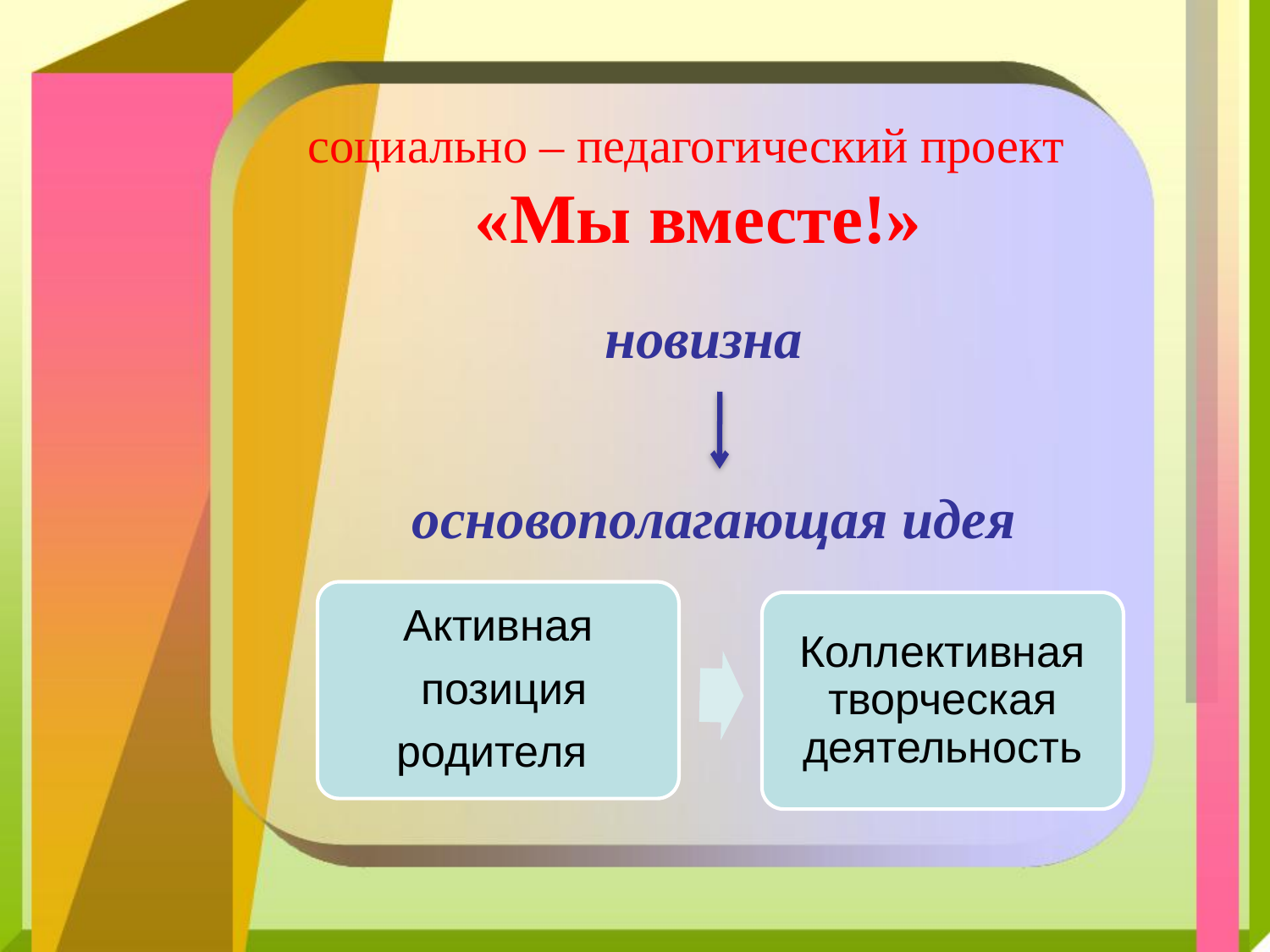

# социально – педагогический проект «Мы вместе!»
новизна
Активная
 позиция
родителя

Коллективная творческая деятельность
основополагающая идея